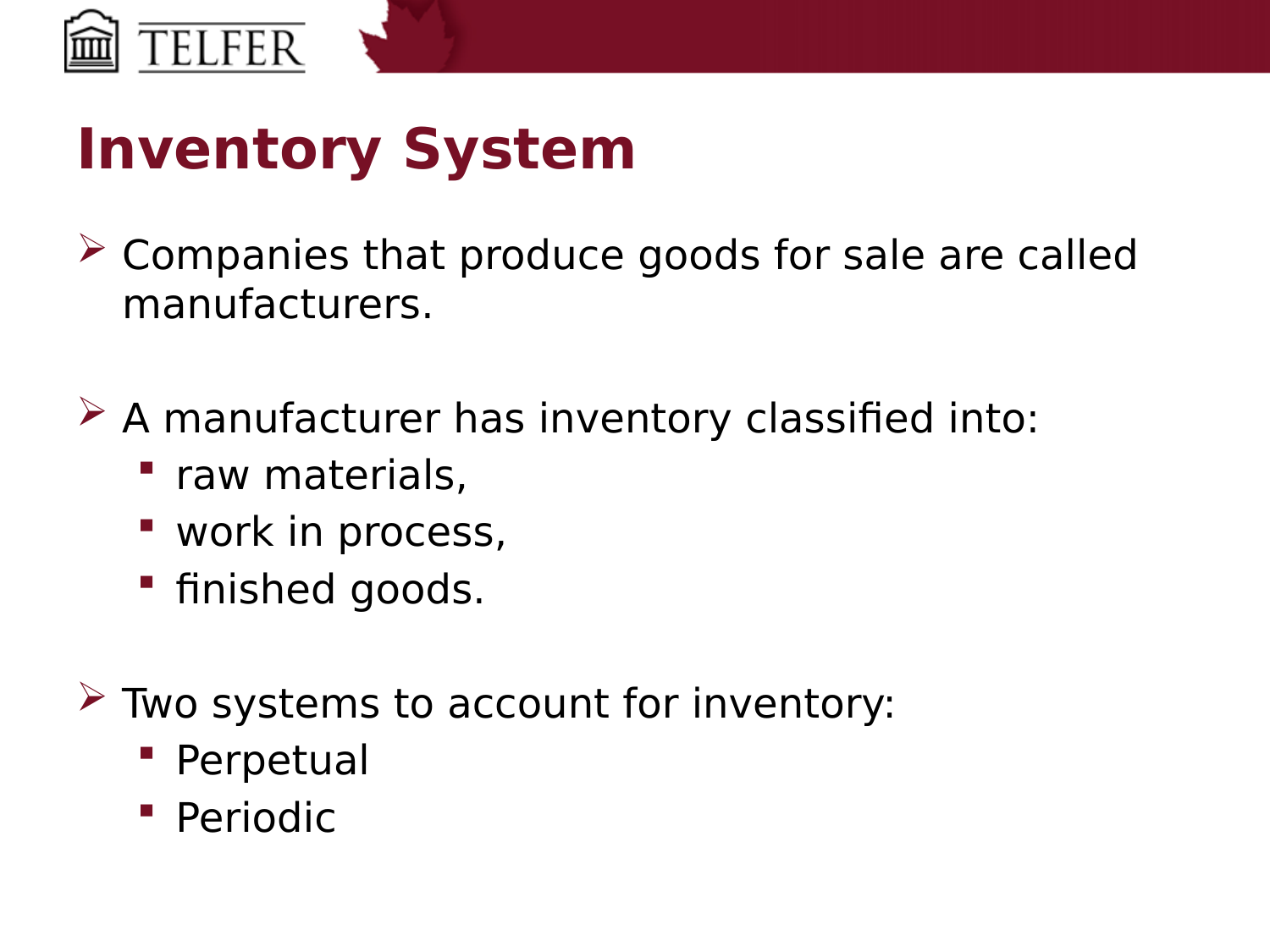

# Inventory System
Companies that produce goods for sale are called manufacturers.

A manufacturer has inventory classified into:
raw materials,
work in process,
finished goods.

Two systems to account for inventory:
Perpetual
Periodic